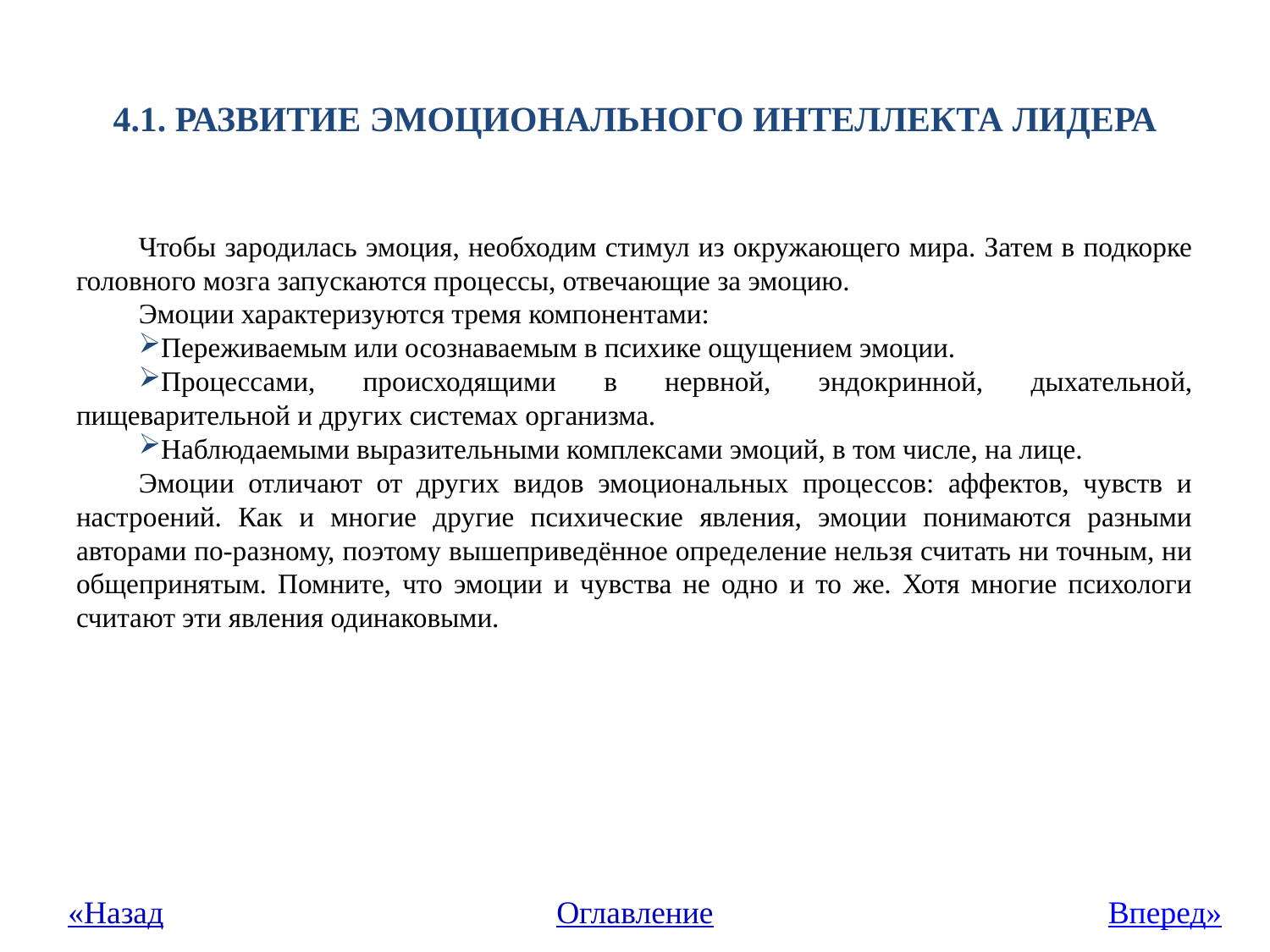

# 4.1. РАЗВИТИЕ ЭМОЦИОНАЛЬНОГО ИНТЕЛЛЕКТА ЛИДЕРА
Чтобы зародилась эмоция, необходим стимул из окружающего мира. Затем в подкорке головного мозга запускаются процессы, отвечающие за эмоцию.
Эмоции характеризуются тремя компонентами:
Переживаемым или осознаваемым в психике ощущением эмоции.
Процессами, происходящими в нервной, эндокринной, дыхательной, пищеварительной и других системах организма.
Наблюдаемыми выразительными комплексами эмоций, в том числе, на лице.
Эмоции отличают от других видов эмоциональных процессов: аффектов, чувств и настроений. Как и многие другие психические явления, эмоции понимаются разными авторами по-разному, поэтому вышеприведённое определение нельзя считать ни точным, ни общепринятым. Помните, что эмоции и чувства не одно и то же. Хотя многие психологи считают эти явления одинаковыми.

«Назад
Оглавление
Вперед»